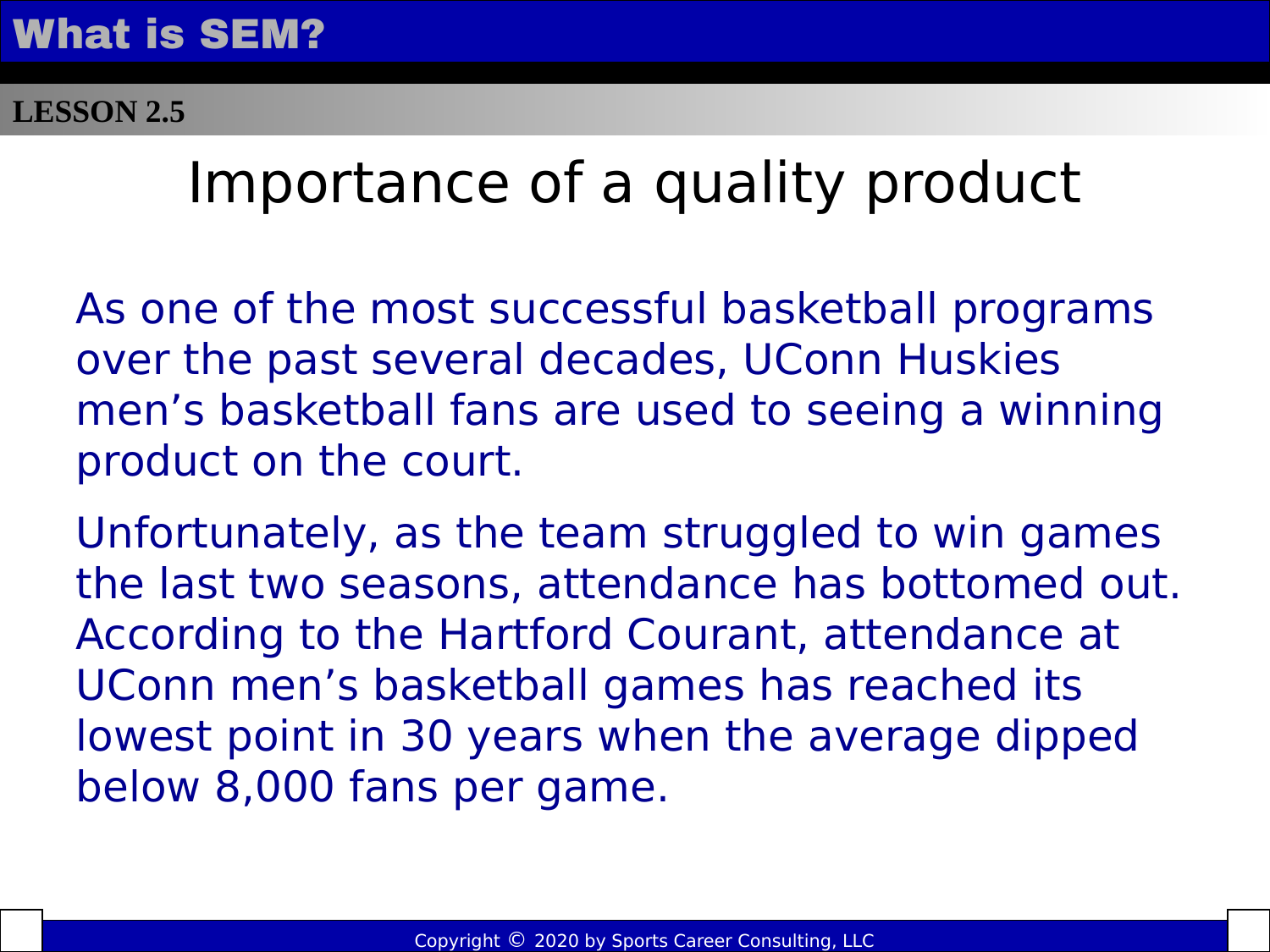

What is SEM?
LESSON 2.5
Importance of a quality product
As one of the most successful basketball programs over the past several decades, UConn Huskies men’s basketball fans are used to seeing a winning product on the court.
Unfortunately, as the team struggled to win games the last two seasons, attendance has bottomed out. According to the Hartford Courant, attendance at UConn men’s basketball games has reached its lowest point in 30 years when the average dipped below 8,000 fans per game.
Copyright © 2020 by Sports Career Consulting, LLC